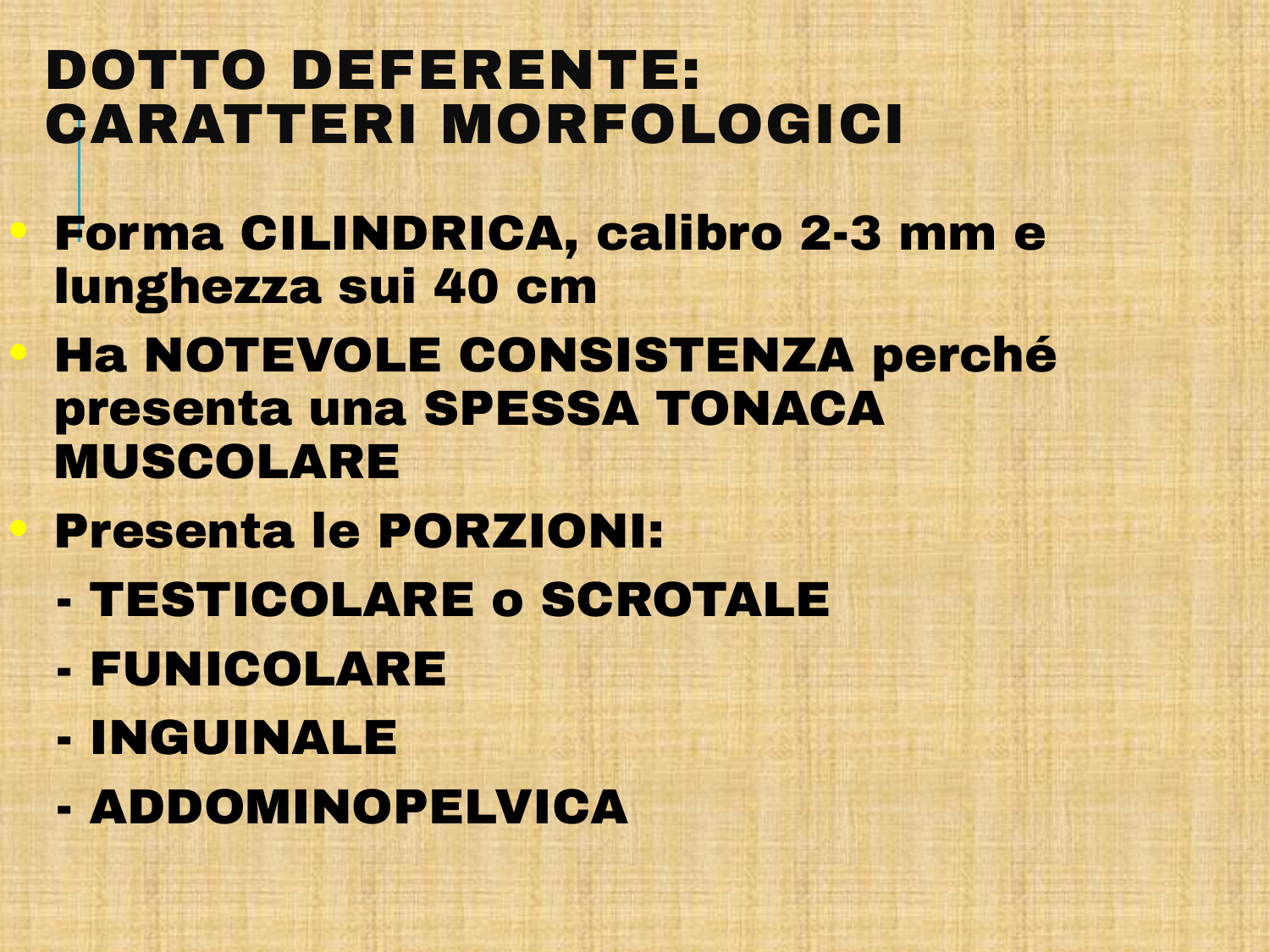

# DOTTO DEFERENTE: CARATTERI MORFOLOGICI
Forma CILINDRICA, calibro 2-3 mm e lunghezza sui 40 cm
Ha NOTEVOLE CONSISTENZA perché presenta una SPESSA TONACA MUSCOLARE
Presenta le PORZIONI:
   - TESTICOLARE o SCROTALE
   - FUNICOLARE
   - INGUINALE
   - ADDOMINOPELVICA